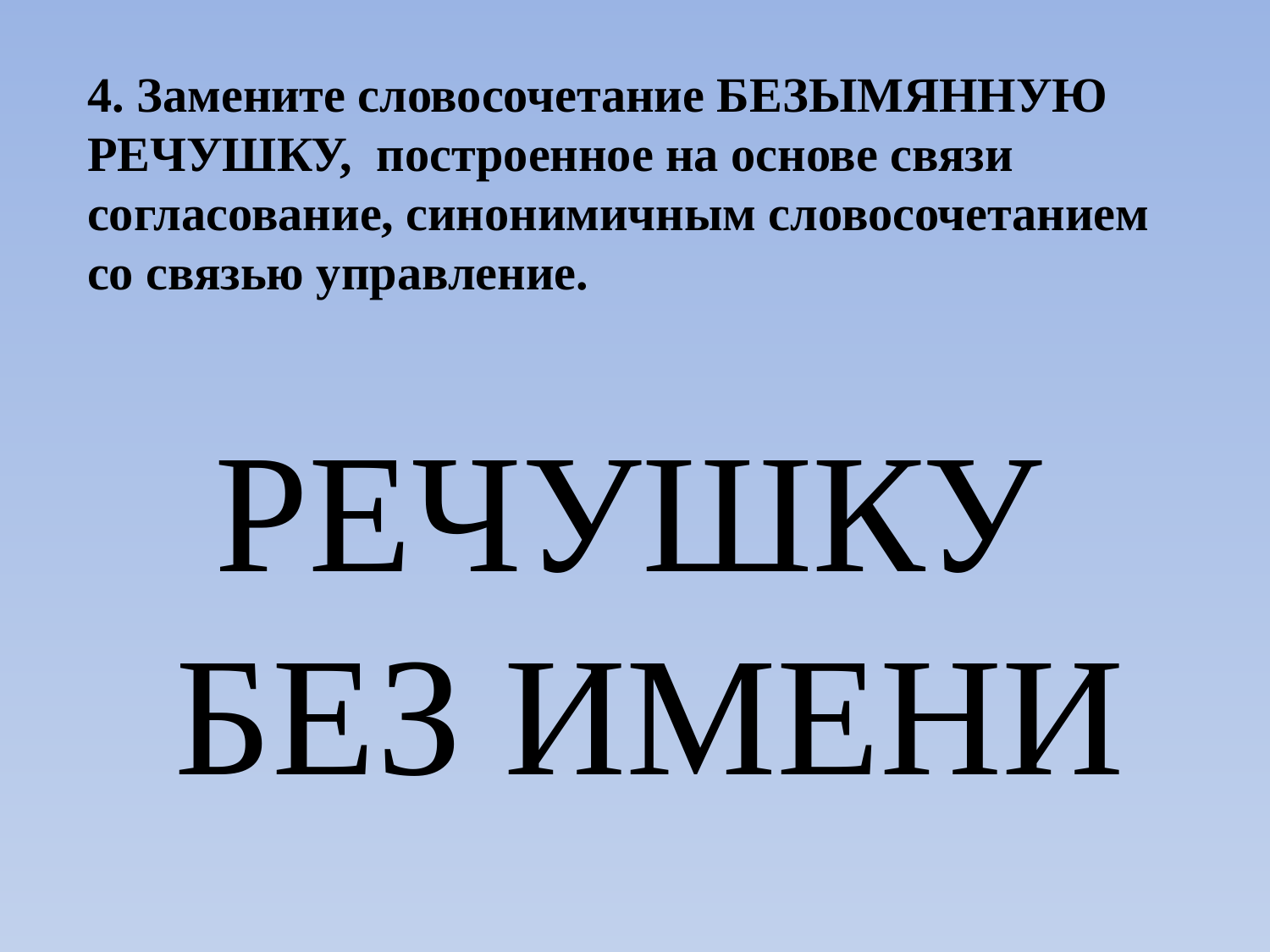

4. Замените словосочетание БЕЗЫМЯННУЮ РЕЧУШКУ,  построенное на основе связи согласование, синонимичным словосочетанием со связью управление.

РЕЧУШКУ
БЕЗ ИМЕНИ